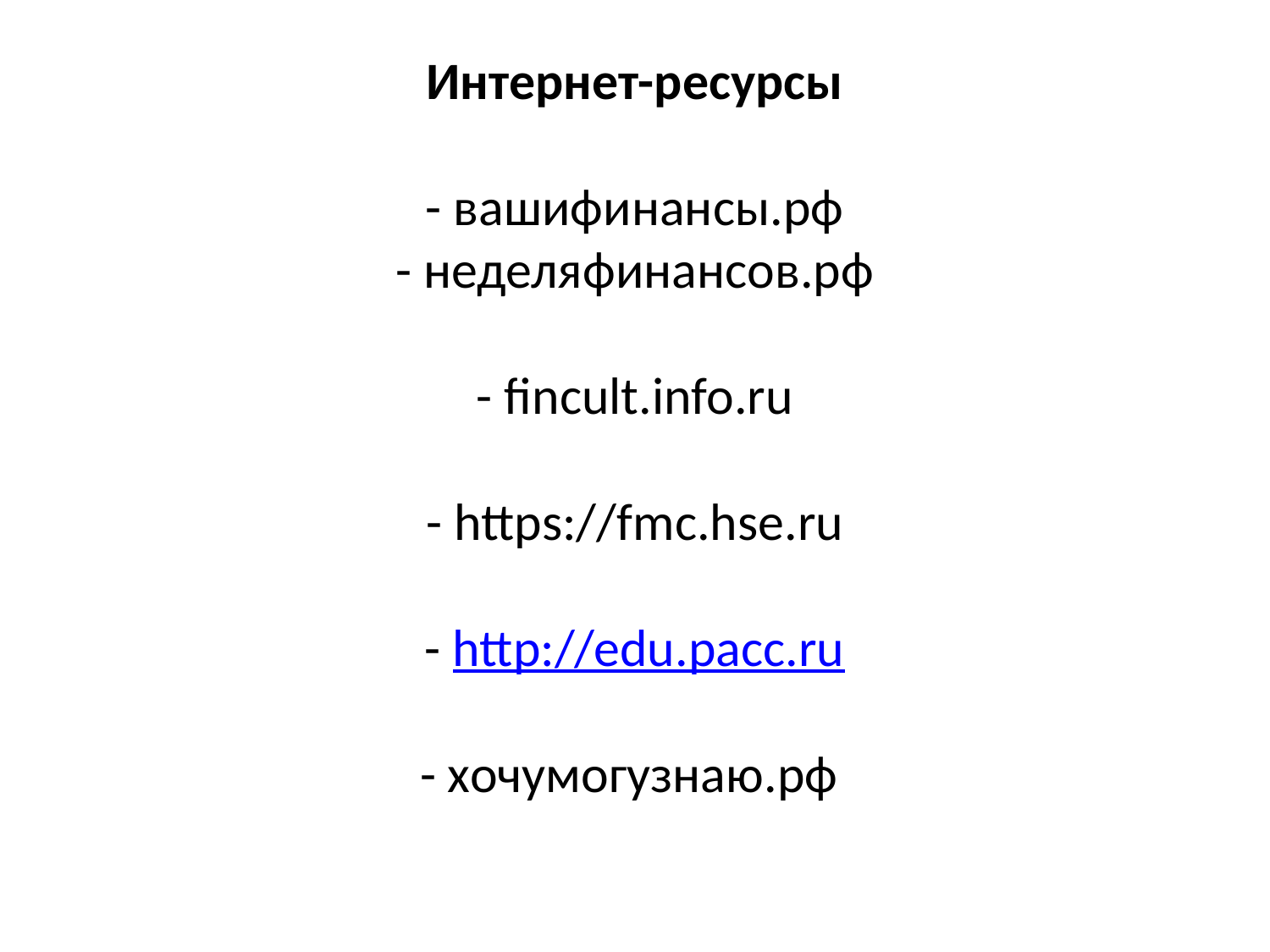

# Интернет-ресурсы - вашифинансы.рф - неделяфинансов.рф - fincult.info.ru - https://fmc.hse.ru - http://edu.pacc.ru - хочумогузнаю.рф